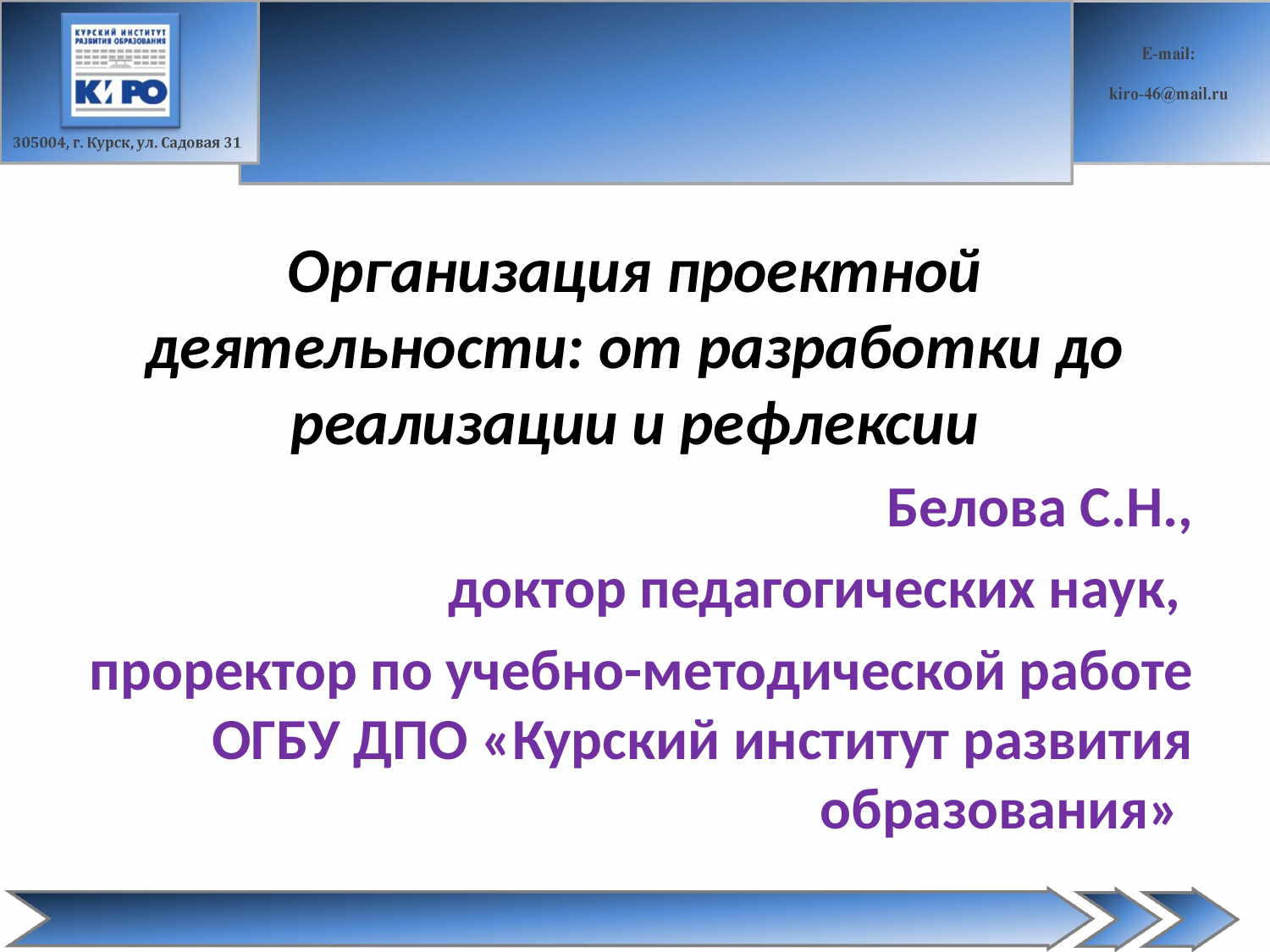

#
Организация проектной деятельности: от разработки до реализации и рефлексии
Белова С.Н.,
доктор педагогических наук,
проректор по учебно-методической работе ОГБУ ДПО «Курский институт развития образования»